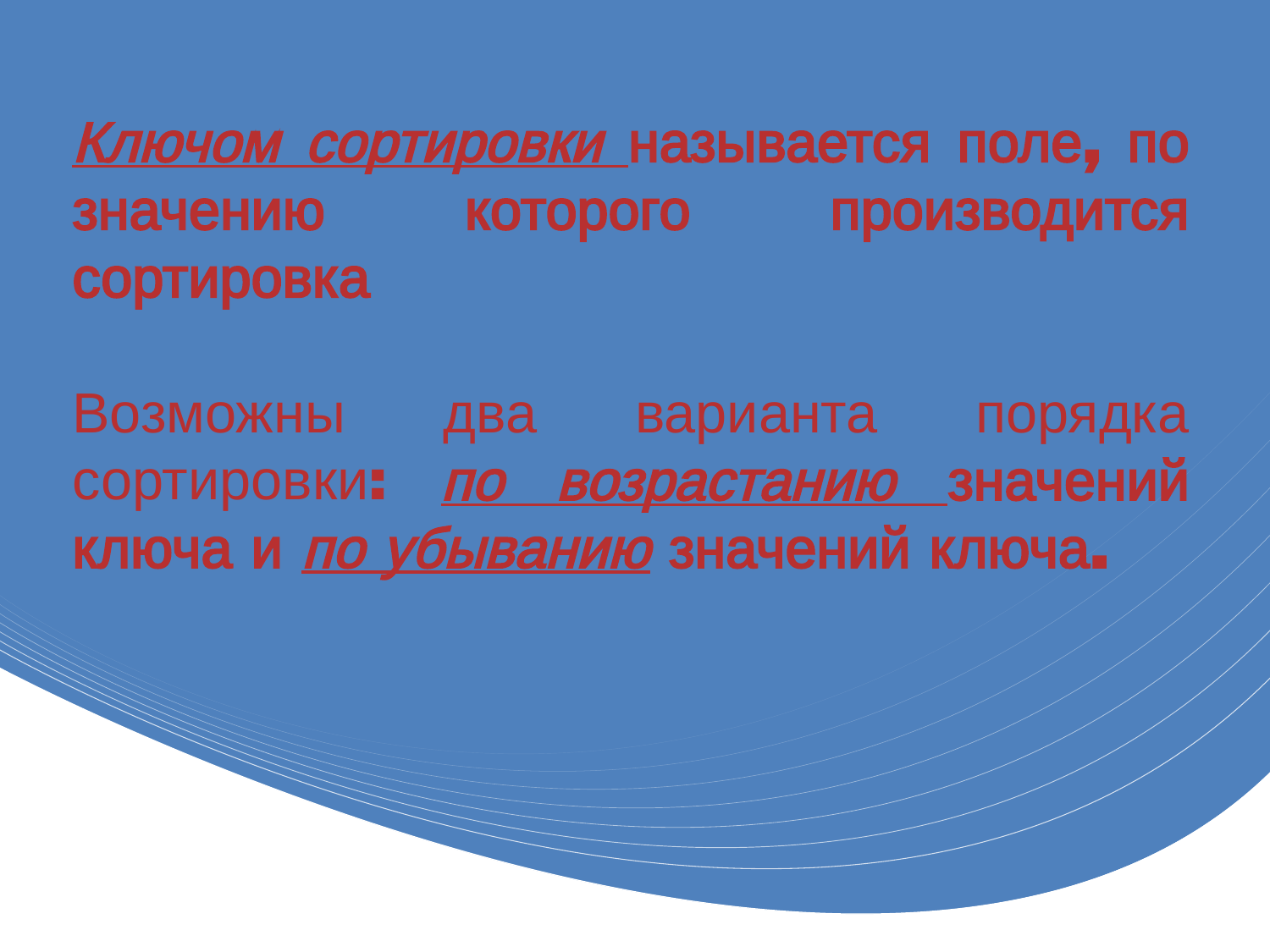

# Ключом сортировки называется поле, по значению которого производится сортировка Возможны два варианта порядка сортировки: по возрастанию значений ключа и по убыванию значений ключа.